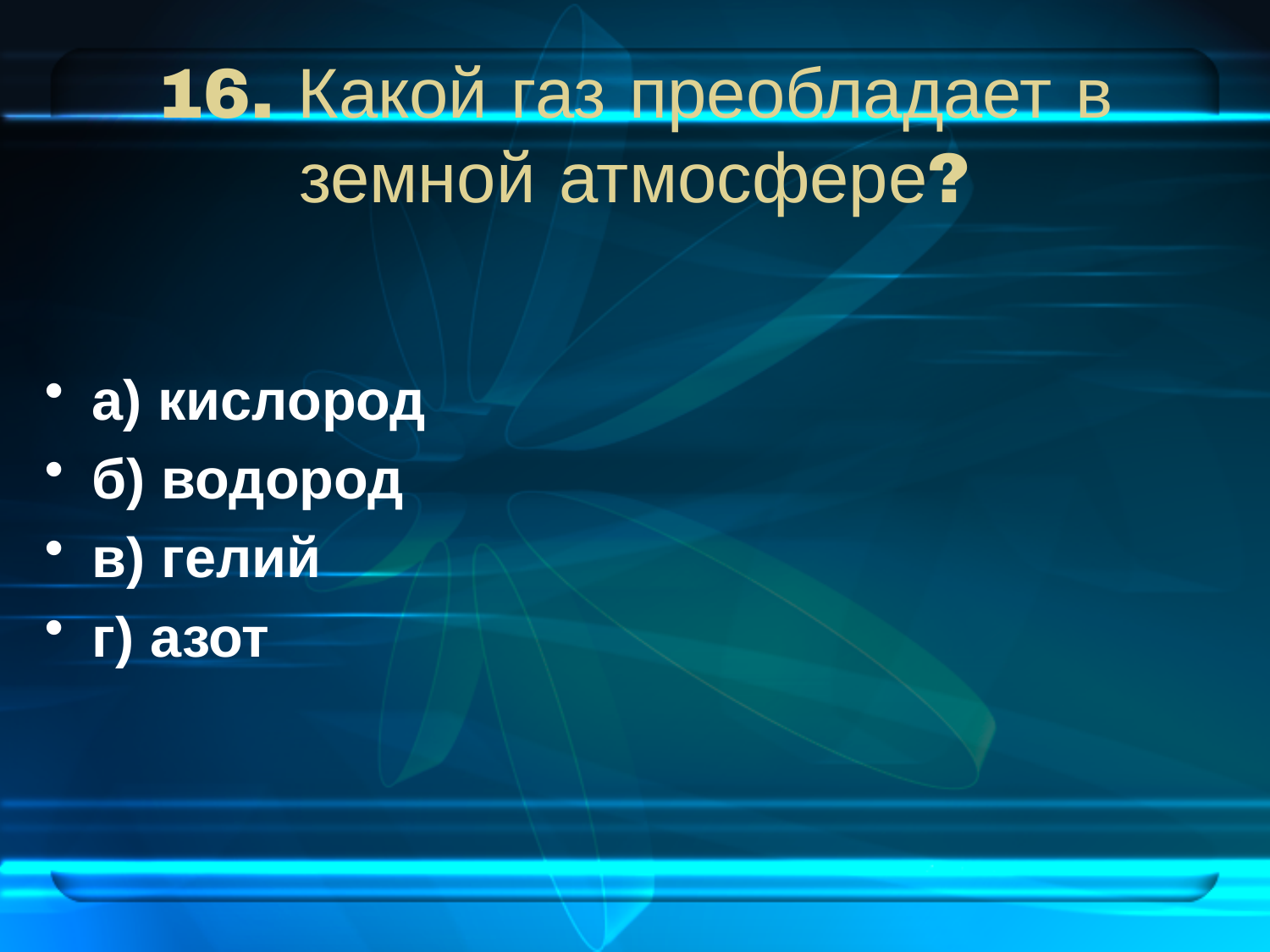

# 16. Какой газ преобладает в земной атмосфере?
а) кислород
б) водород
в) гелий
г) азот